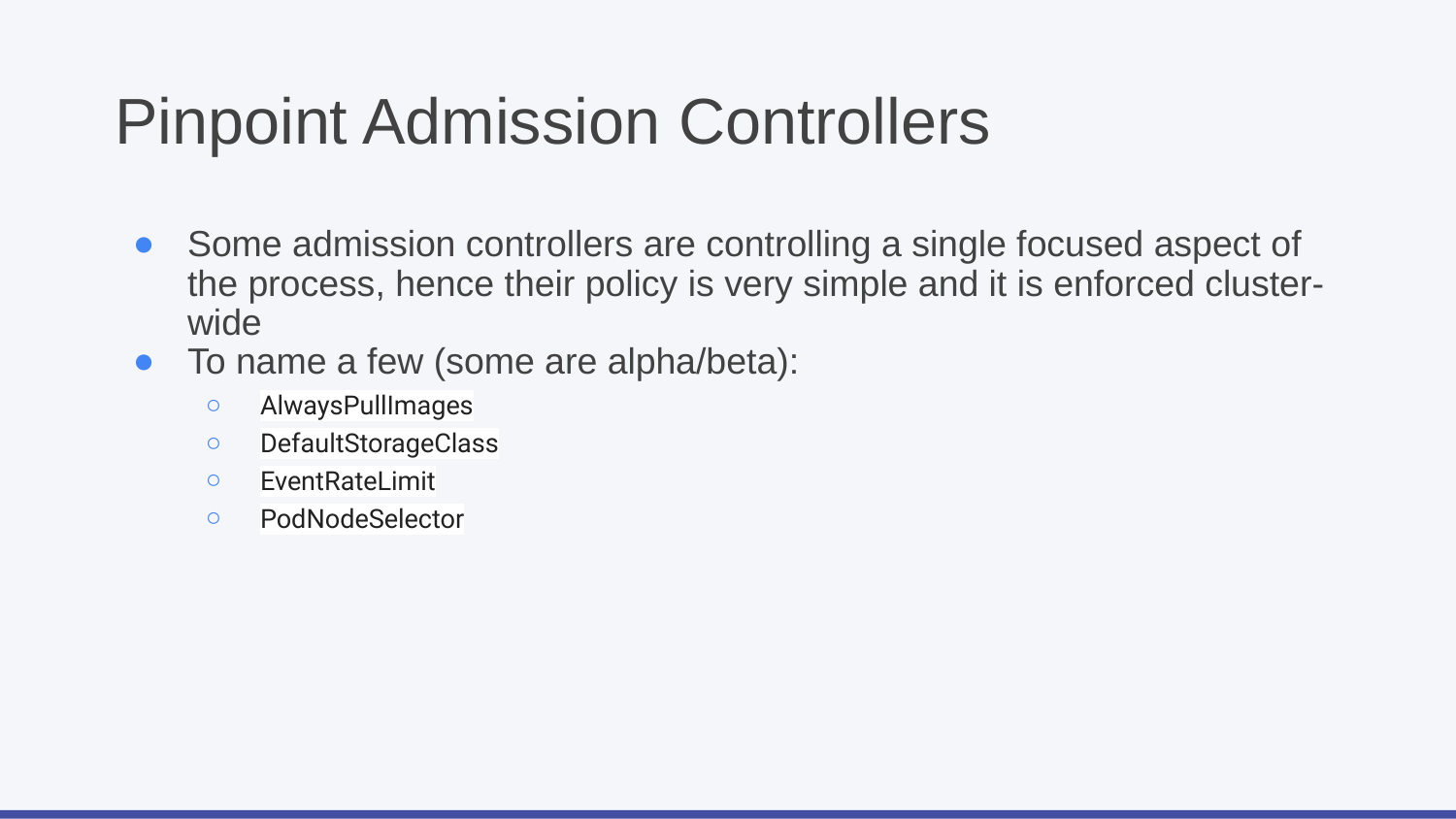

# Pinpoint Admission Controllers
Some admission controllers are controlling a single focused aspect of the process, hence their policy is very simple and it is enforced cluster-wide
To name a few (some are alpha/beta):
AlwaysPullImages
DefaultStorageClass
EventRateLimit
PodNodeSelector